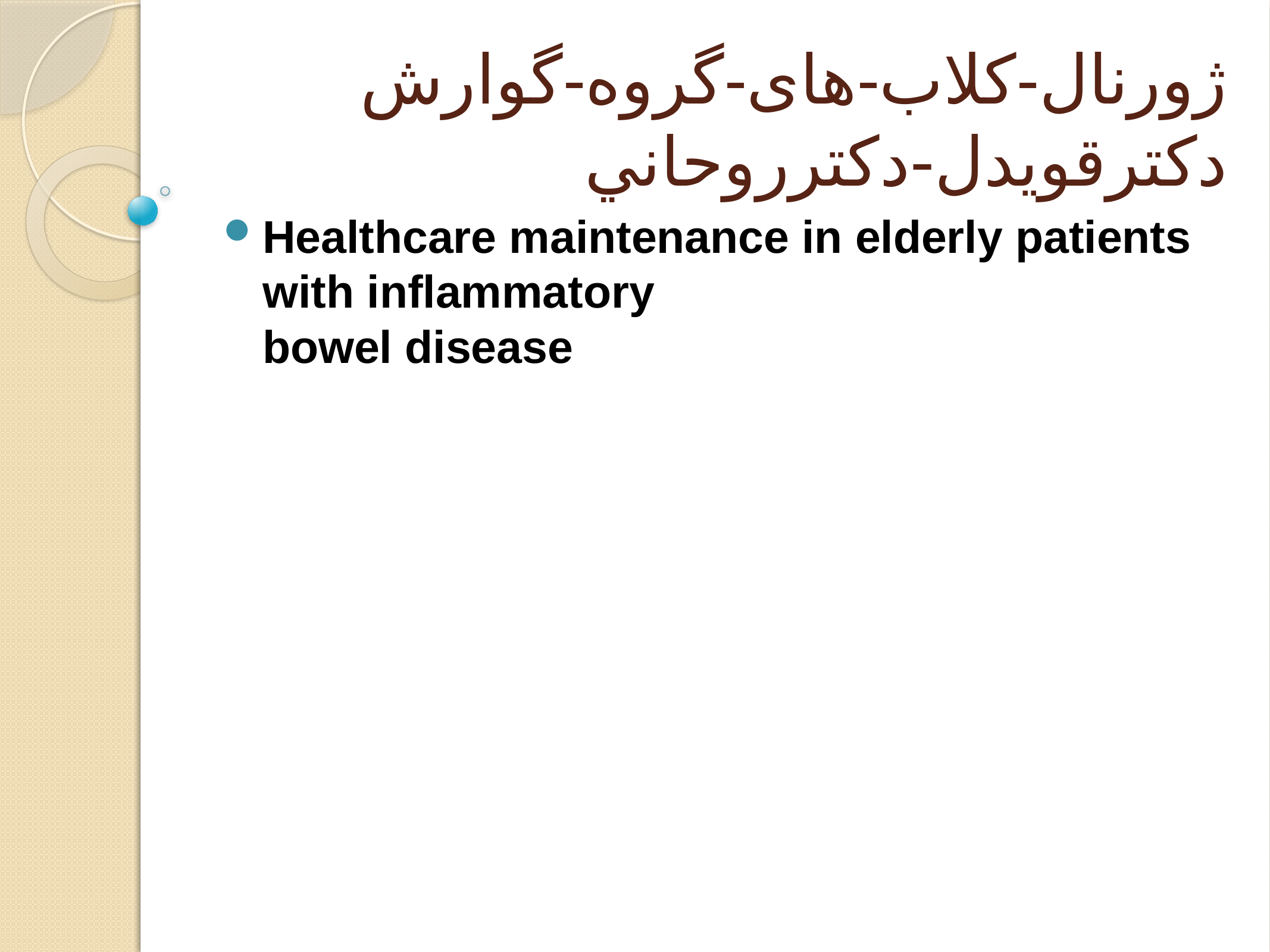

ژورنال-كلاب-های-گروه-گوارش دكترقويدل-دكترروحاني
Healthcare maintenance in elderly patients with inflammatory
bowel disease